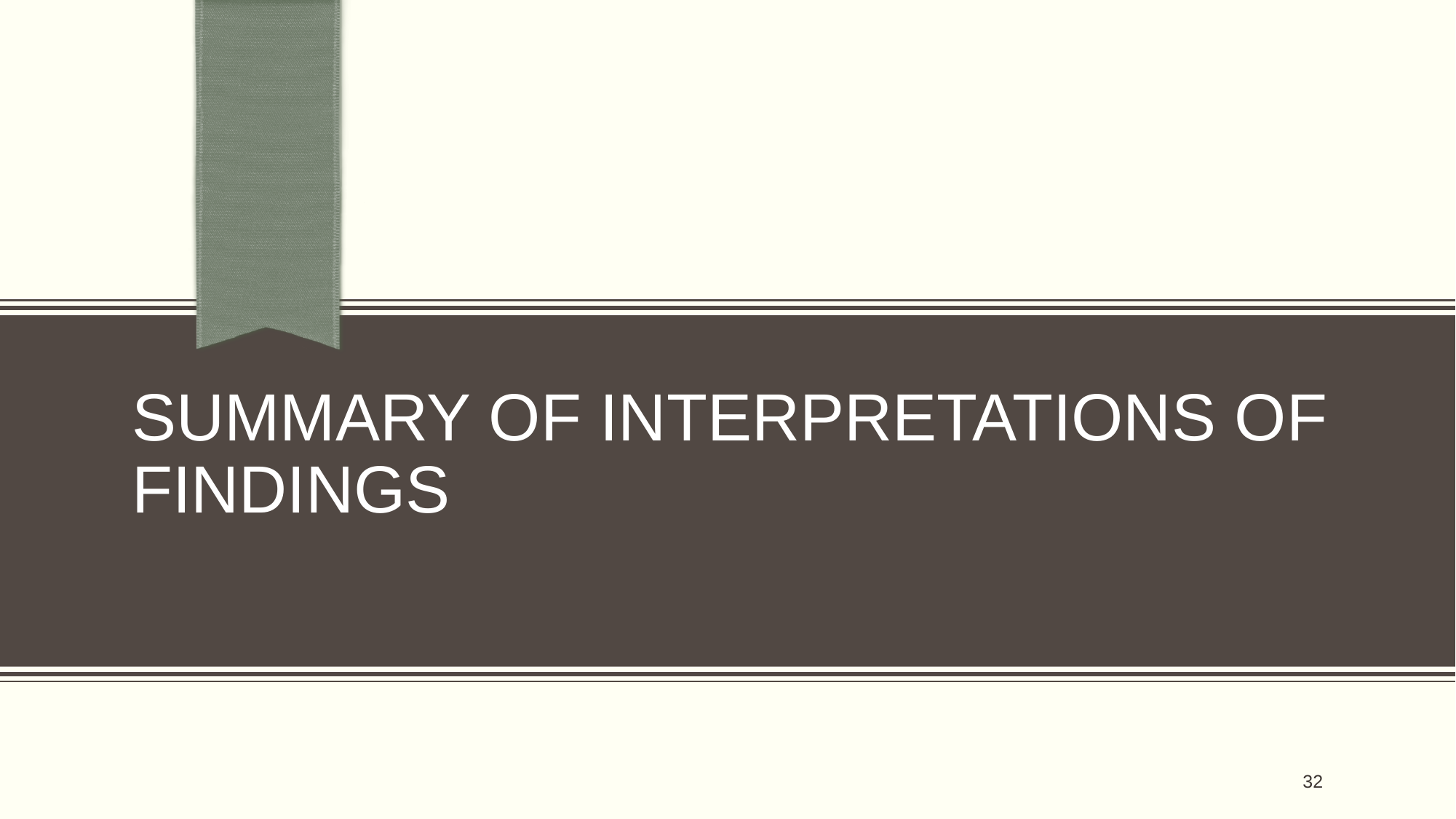

# Summary of Interpretations of Findings
32